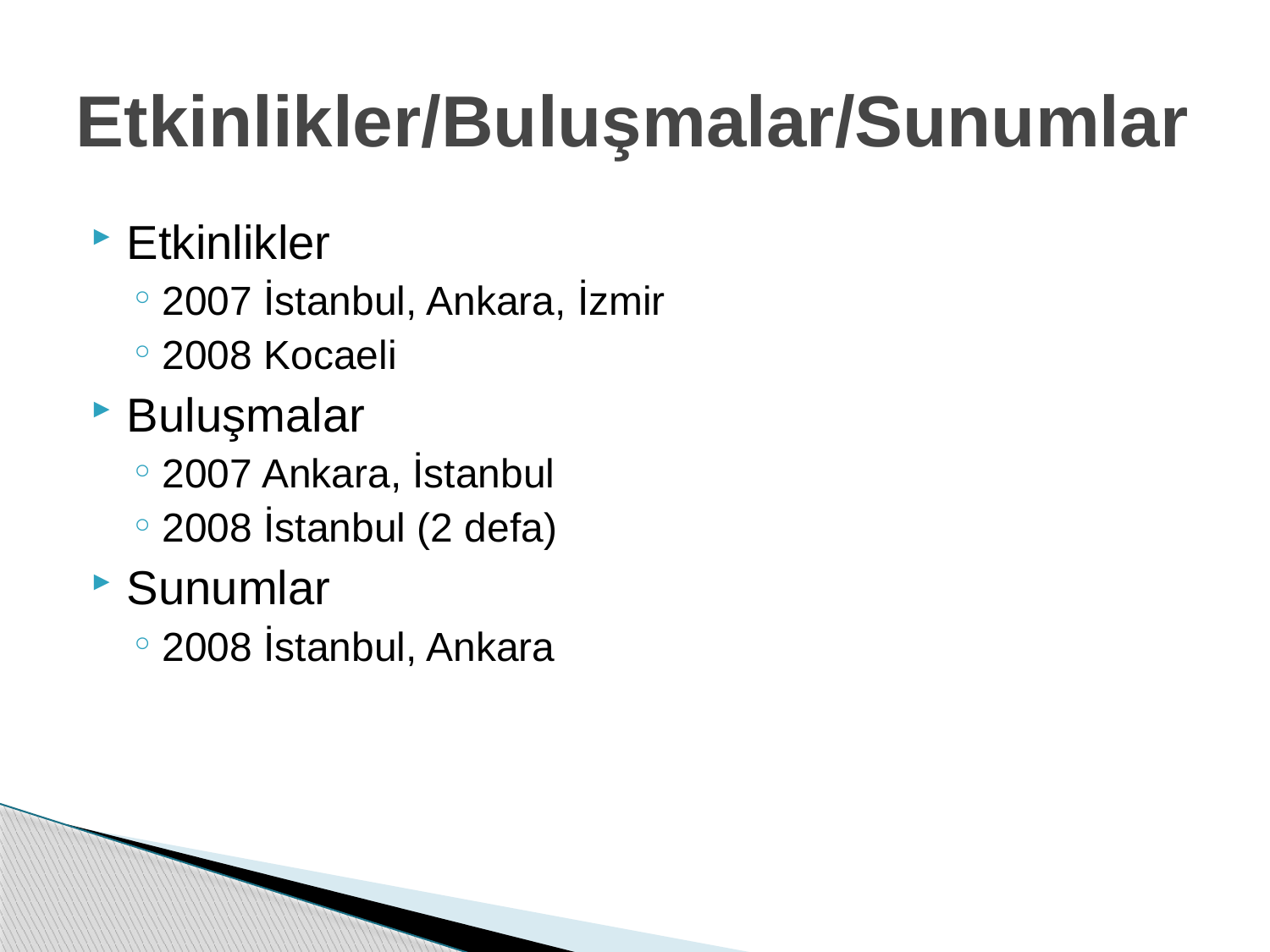

# Etkinlikler/Buluşmalar/Sunumlar
Etkinlikler
2007 İstanbul, Ankara, İzmir
2008 Kocaeli
Buluşmalar
2007 Ankara, İstanbul
2008 İstanbul (2 defa)
Sunumlar
2008 İstanbul, Ankara